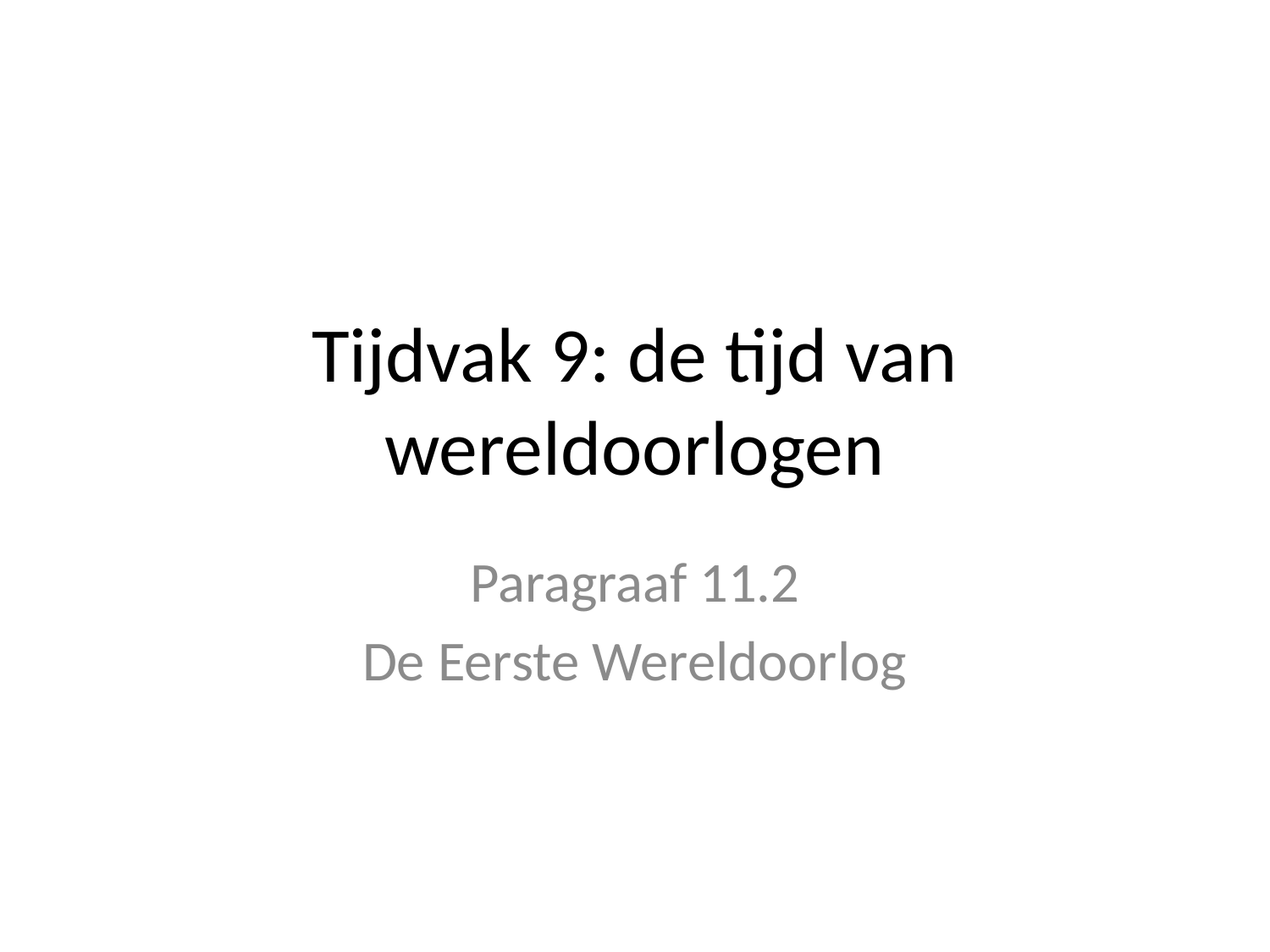

# Tijdvak 9: de tijd van wereldoorlogen
Paragraaf 11.2
De Eerste Wereldoorlog